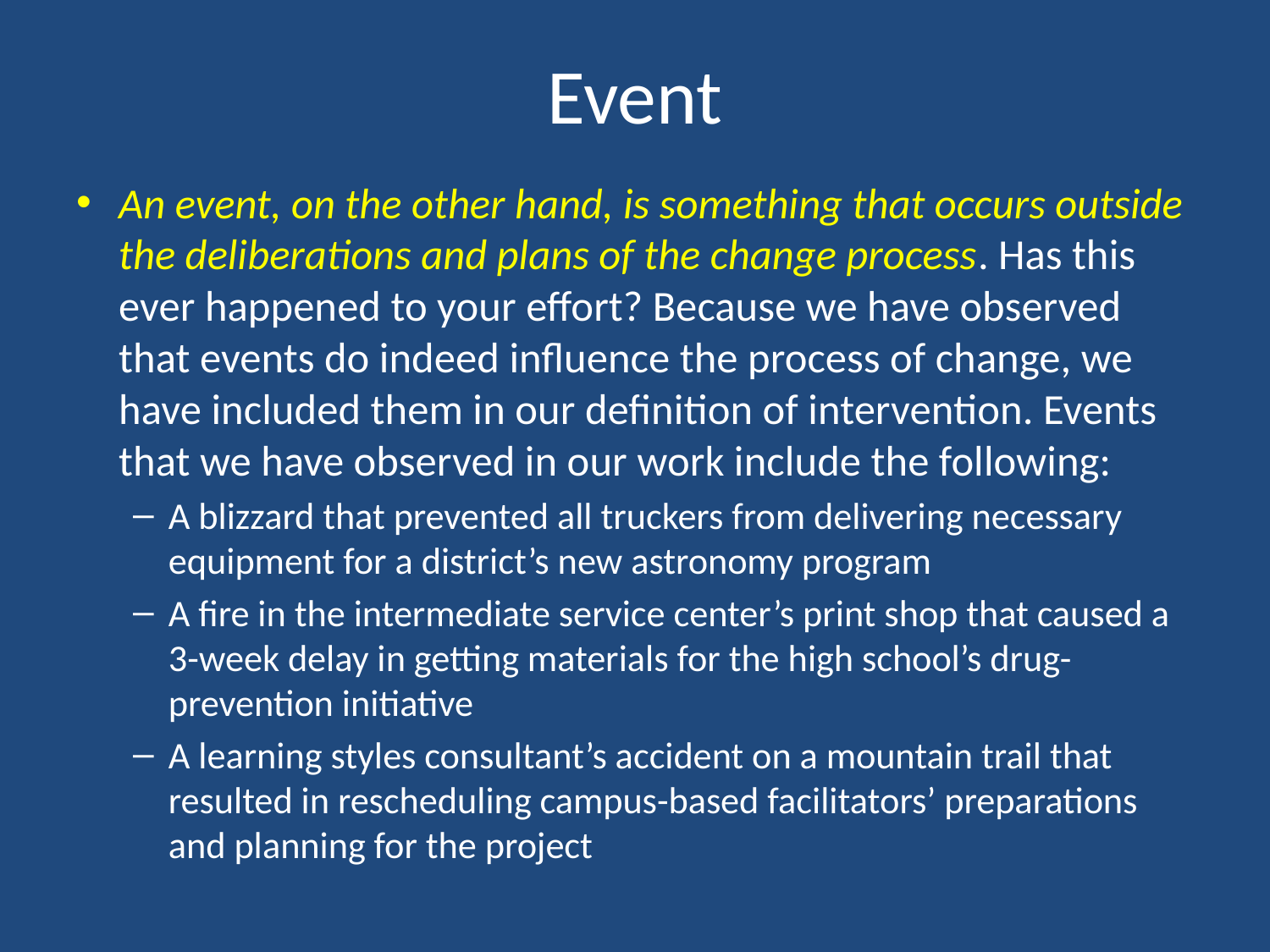

# Event
An event, on the other hand, is something that occurs outside the deliberations and plans of the change process. Has this ever happened to your effort? Because we have observed that events do indeed influence the process of change, we have included them in our definition of intervention. Events that we have observed in our work include the following:
A blizzard that prevented all truckers from delivering necessary equipment for a district’s new astronomy program
A fire in the intermediate service center’s print shop that caused a 3-week delay in getting materials for the high school’s drug-prevention initiative
A learning styles consultant’s accident on a mountain trail that resulted in rescheduling campus-based facilitators’ preparations and planning for the project